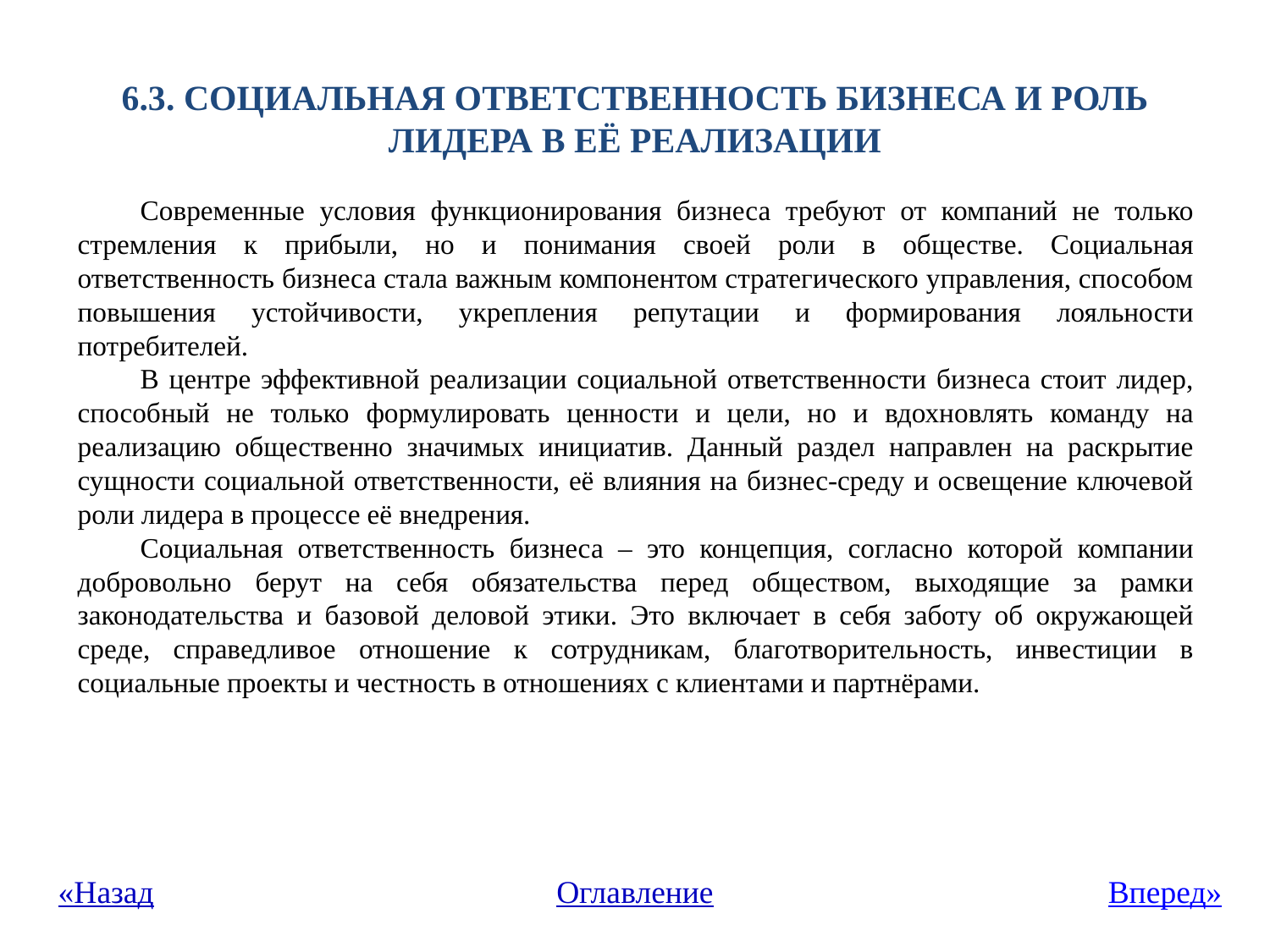

# 6.3. Социальная ответственность бизнеса и роль лидера в её реализации
Современные условия функционирования бизнеса требуют от компаний не только стремления к прибыли, но и понимания своей роли в обществе. Социальная ответственность бизнеса стала важным компонентом стратегического управления, способом повышения устойчивости, укрепления репутации и формирования лояльности потребителей.
В центре эффективной реализации социальной ответственности бизнеса стоит лидер, способный не только формулировать ценности и цели, но и вдохновлять команду на реализацию общественно значимых инициатив. Данный раздел направлен на раскрытие сущности социальной ответственности, её влияния на бизнес-среду и освещение ключевой роли лидера в процессе её внедрения.
Социальная ответственность бизнеса – это концепция, согласно которой компании добровольно берут на себя обязательства перед обществом, выходящие за рамки законодательства и базовой деловой этики. Это включает в себя заботу об окружающей среде, справедливое отношение к сотрудникам, благотворительность, инвестиции в социальные проекты и честность в отношениях с клиентами и партнёрами.

«Назад
Оглавление
Вперед»